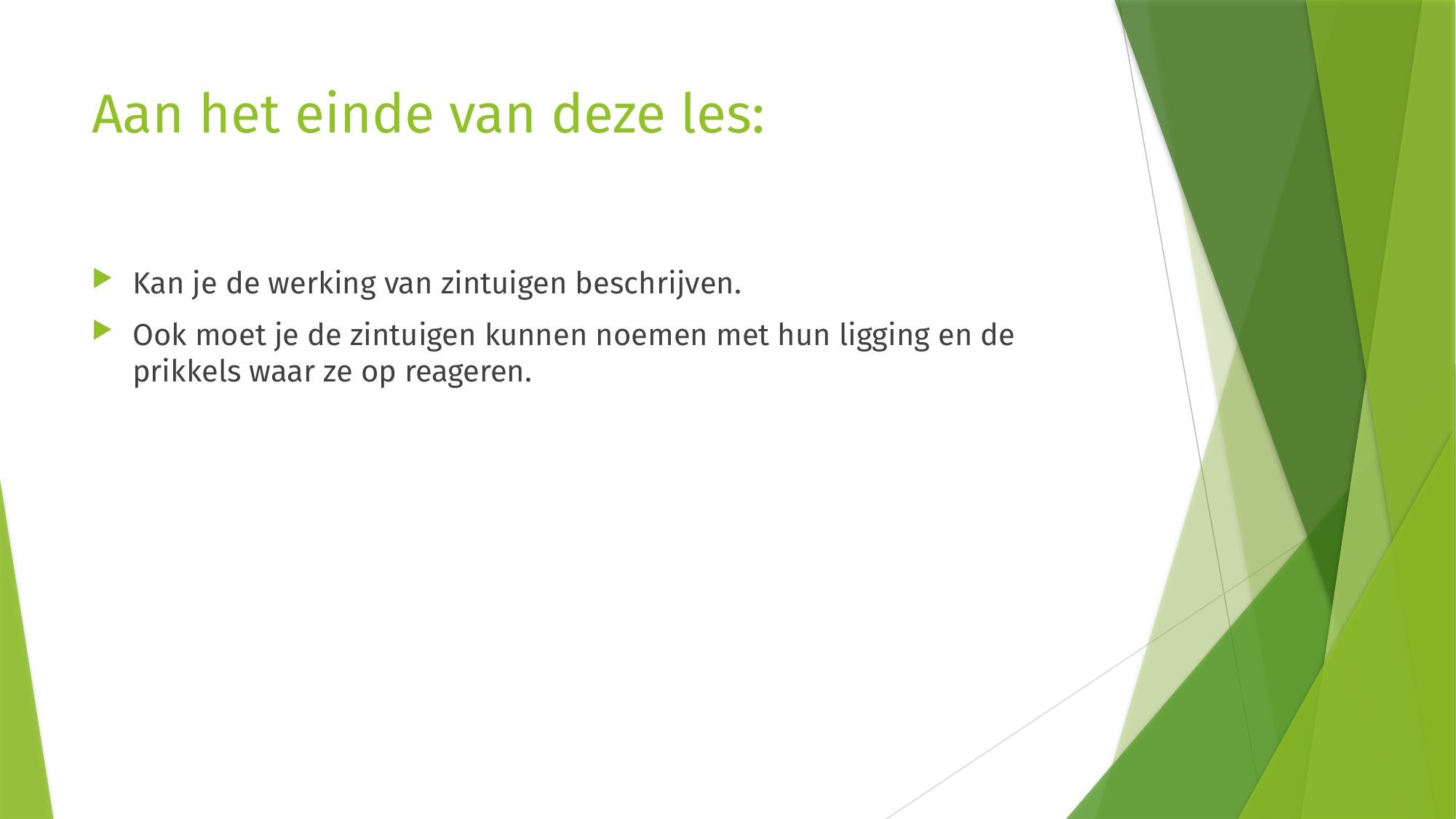

# Aan het einde van deze les:
Kan je de werking van zintuigen beschrijven.
Ook moet je de zintuigen kunnen noemen met hun ligging en de prikkels waar ze op reageren.